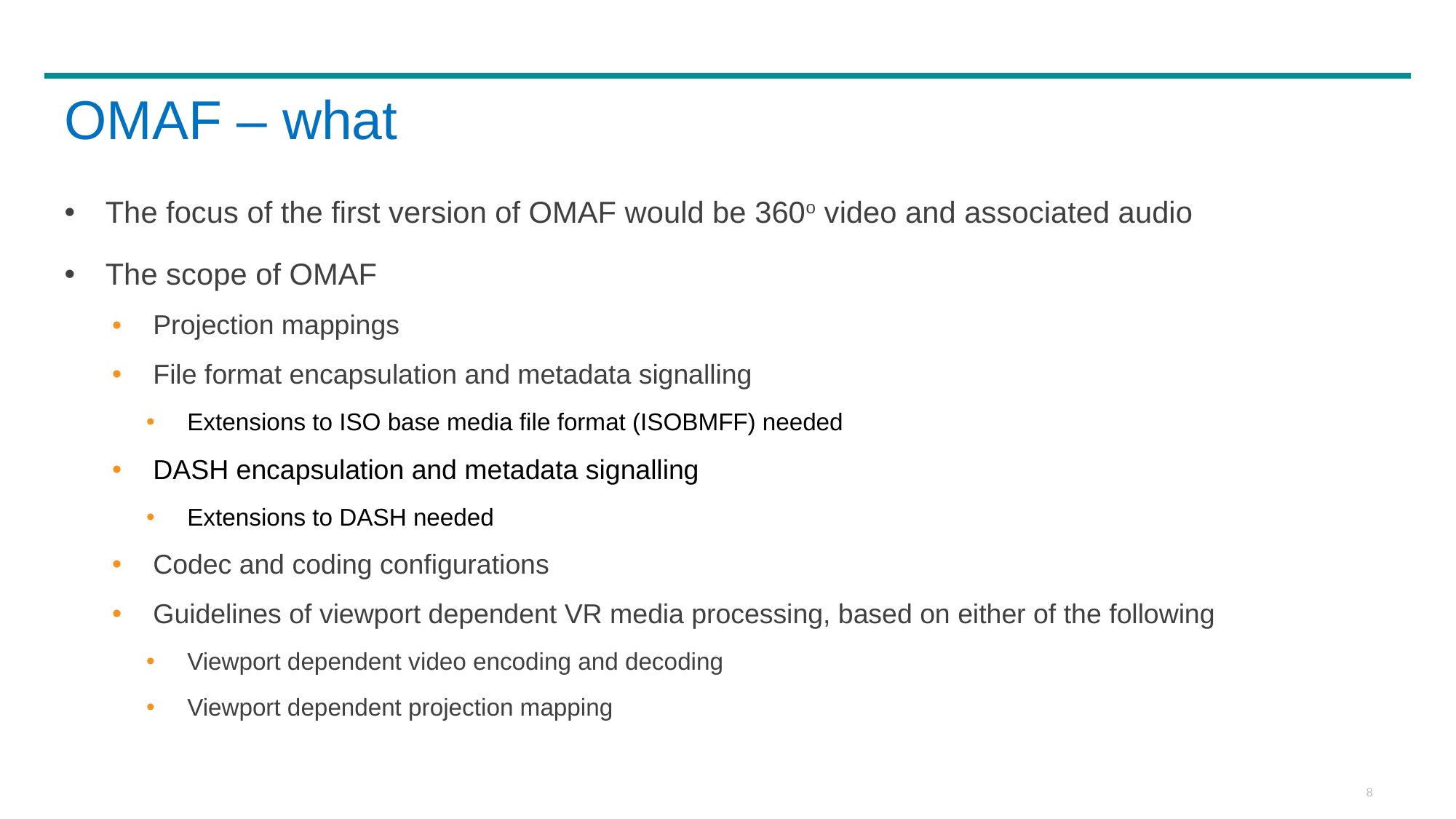

# OMAF – what
The focus of the first version of OMAF would be 360o video and associated audio
The scope of OMAF
Projection mappings
File format encapsulation and metadata signalling
Extensions to ISO base media file format (ISOBMFF) needed
DASH encapsulation and metadata signalling
Extensions to DASH needed
Codec and coding configurations
Guidelines of viewport dependent VR media processing, based on either of the following
Viewport dependent video encoding and decoding
Viewport dependent projection mapping